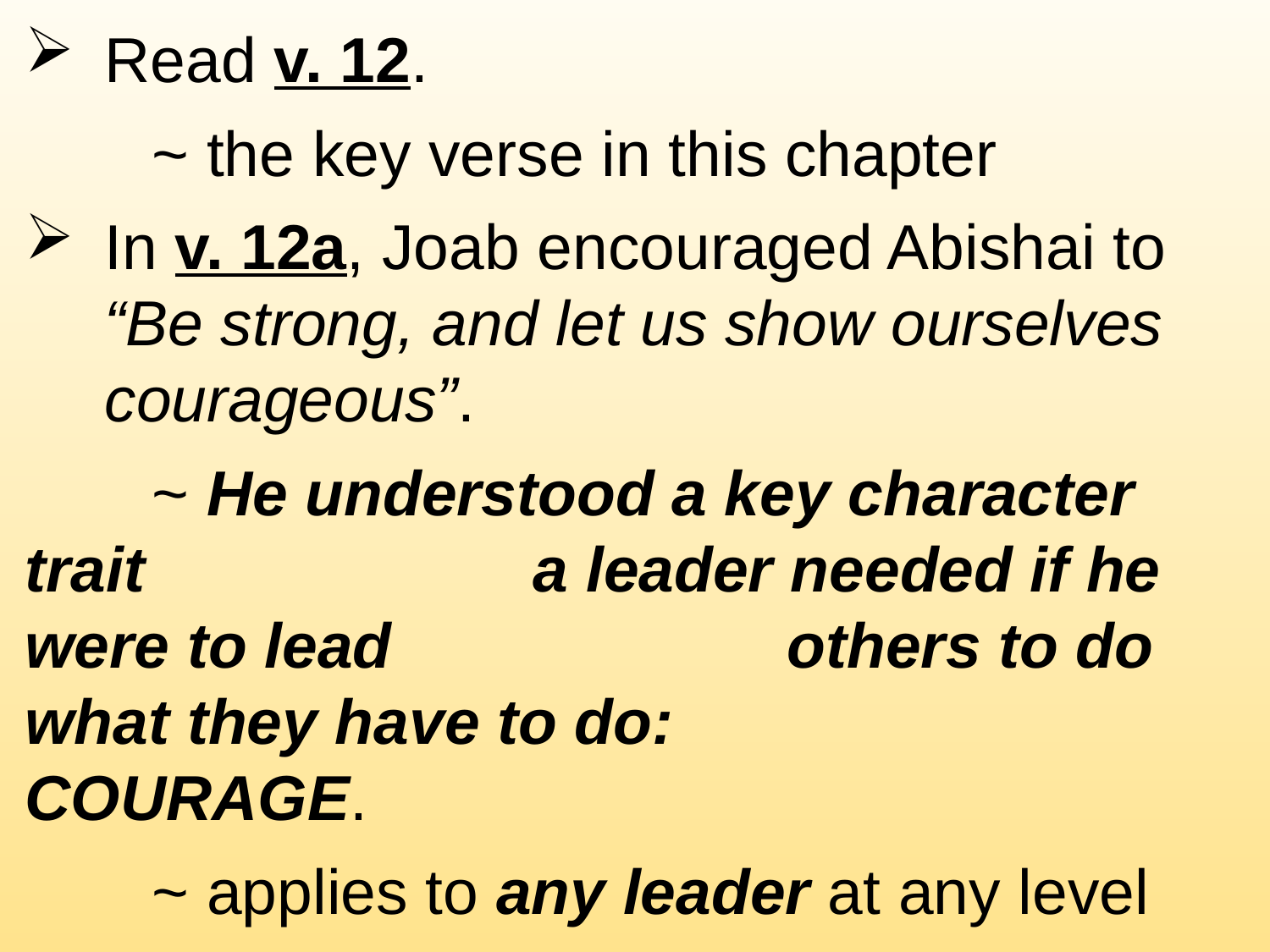

Read v. 12.
	~ the key verse in this chapter
In v. 12a, Joab encouraged Abishai to “Be strong, and let us show ourselves courageous”.
	~ He understood a key character trait 			a leader needed if he were to lead 			others to do what they have to do: 			COURAGE.
	~ applies to any leader at any level